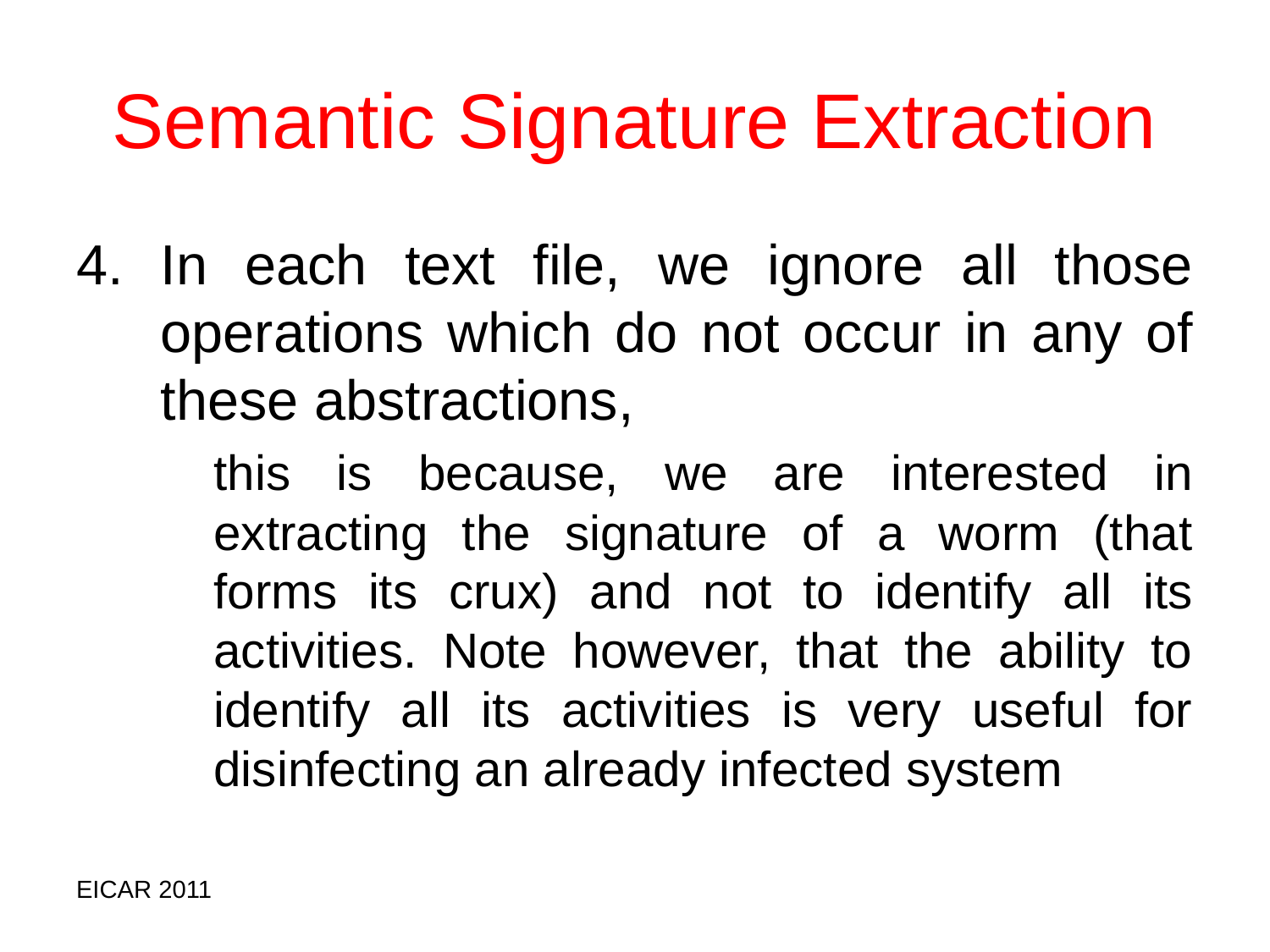

# Semantic Signature Extraction
In each text file, we ignore all those operations which do not occur in any of these abstractions,
	this is because, we are interested in extracting the signature of a worm (that forms its crux) and not to identify all its activities. Note however, that the ability to identify all its activities is very useful for disinfecting an already infected system
EICAR 2011